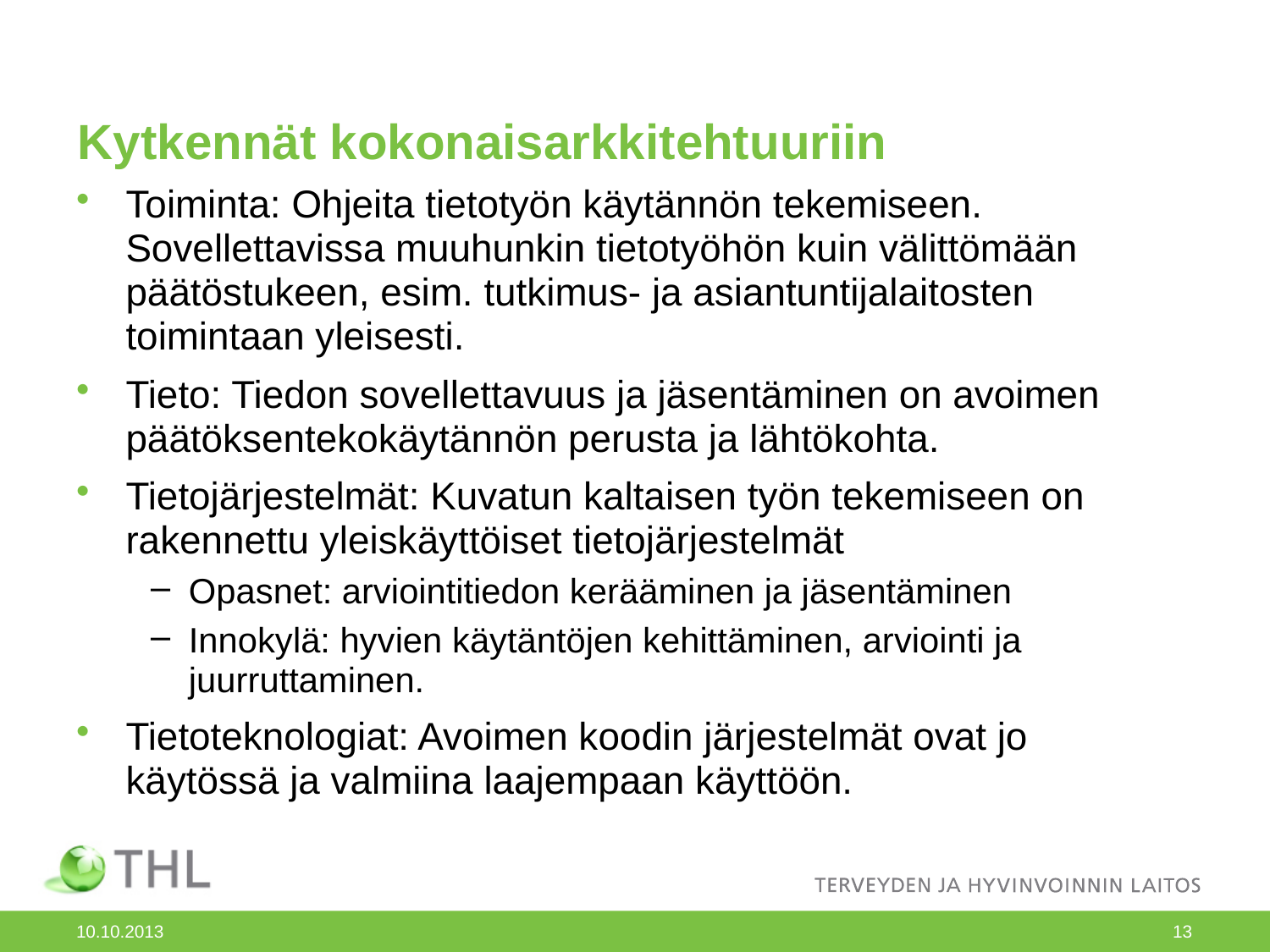

# Kytkennät kokonaisarkkitehtuuriin
Toiminta: Ohjeita tietotyön käytännön tekemiseen. Sovellettavissa muuhunkin tietotyöhön kuin välittömään päätöstukeen, esim. tutkimus- ja asiantuntijalaitosten toimintaan yleisesti.
Tieto: Tiedon sovellettavuus ja jäsentäminen on avoimen päätöksentekokäytännön perusta ja lähtökohta.
Tietojärjestelmät: Kuvatun kaltaisen työn tekemiseen on rakennettu yleiskäyttöiset tietojärjestelmät
Opasnet: arviointitiedon kerääminen ja jäsentäminen
Innokylä: hyvien käytäntöjen kehittäminen, arviointi ja juurruttaminen.
Tietoteknologiat: Avoimen koodin järjestelmät ovat jo käytössä ja valmiina laajempaan käyttöön.
10.10.2013

13